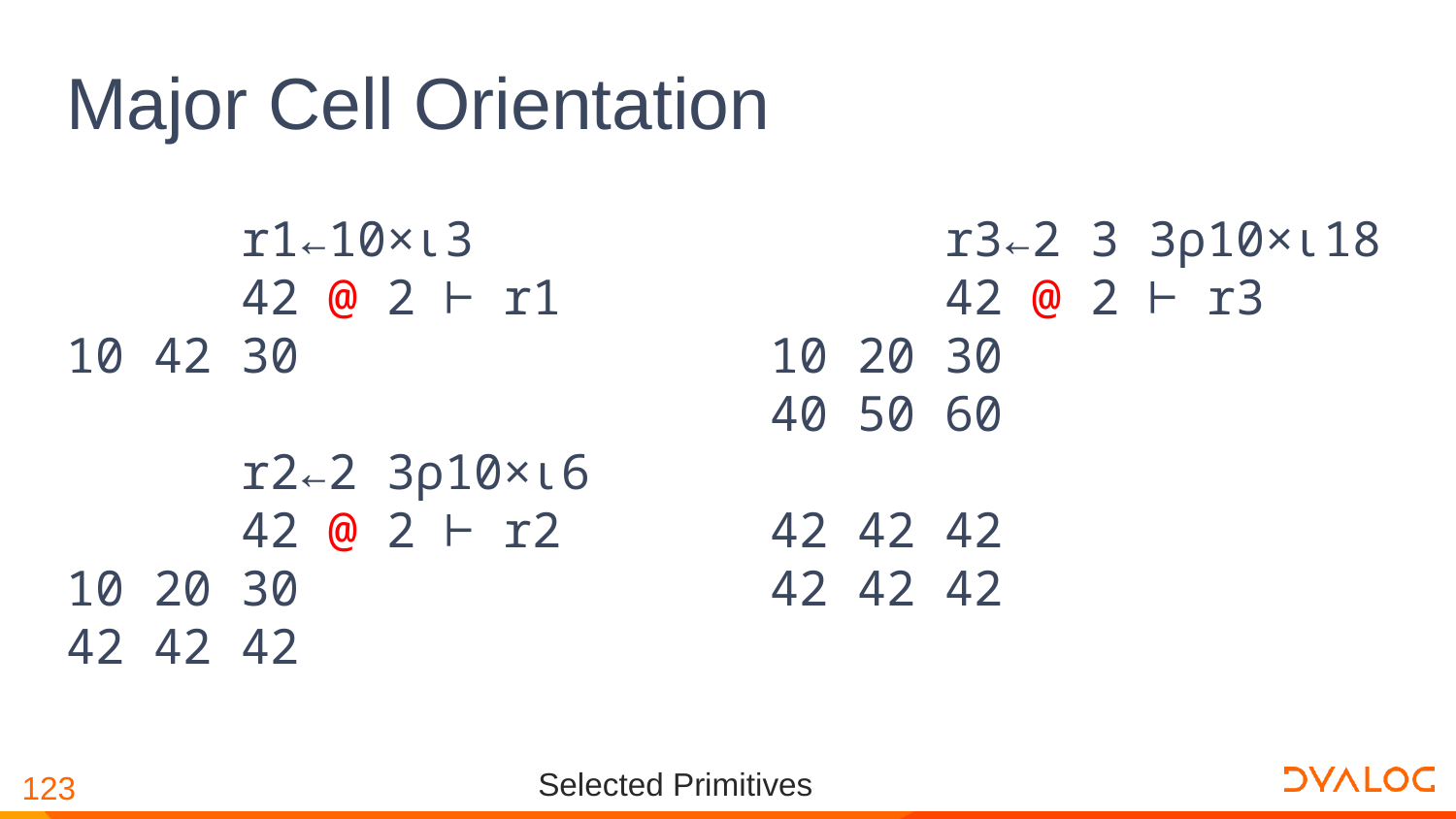

# Major Cell Orientation
      r1←10×⍳3
      42 @ 2 ⊢ r1
10 42 30

      r2←2 3⍴10×⍳6
      42 @ 2 ⊢ r2
10 20 30
42 42 42
      r3←2 3 3⍴10×⍳18
      42 @ 2 ⊢ r3
10 20 30
40 50 60
42 42 42
42 42 42